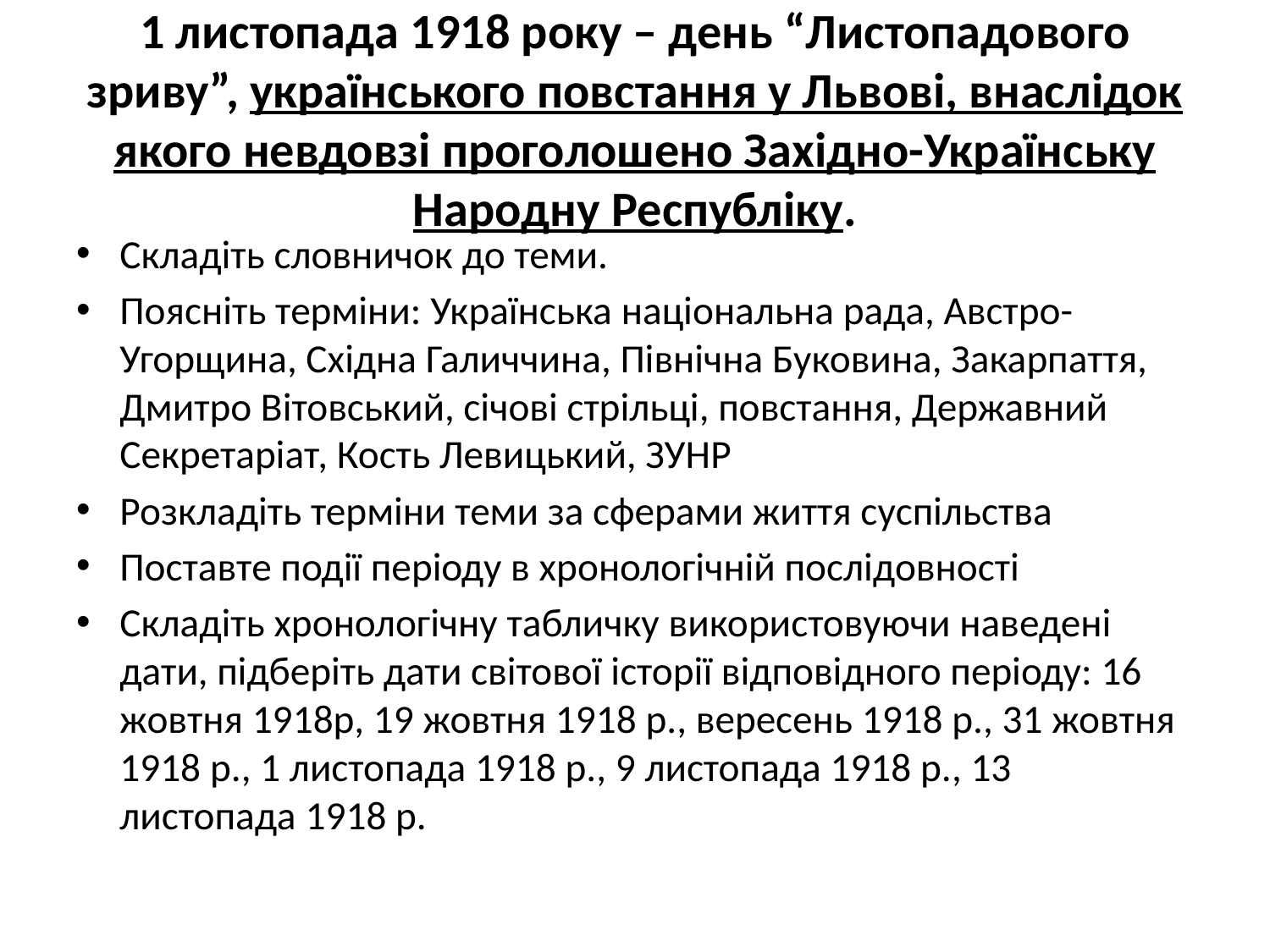

# 1 листопада 1918 року – день “Листопадового зриву”, українського повстання у Львові, внаслідок якого невдовзі проголошено Західно-Українську Народну Республіку.
Складіть словничок до теми.
Поясніть терміни: Українська національна рада, Австро-Угорщина, Східна Галиччина, Північна Буковина, Закарпаття, Дмитро Вітовський, січові стрільці, повстання, Державний Секретаріат, Кость Левицький, ЗУНР
Розкладіть терміни теми за сферами життя суспільства
Поставте події періоду в хронологічній послідовності
Складіть хронологічну табличку використовуючи наведені дати, підберіть дати світової історії відповідного періоду: 16 жовтня 1918р, 19 жовтня 1918 р., вересень 1918 р., 31 жовтня 1918 р., 1 листопада 1918 р., 9 листопада 1918 р., 13 листопада 1918 р.